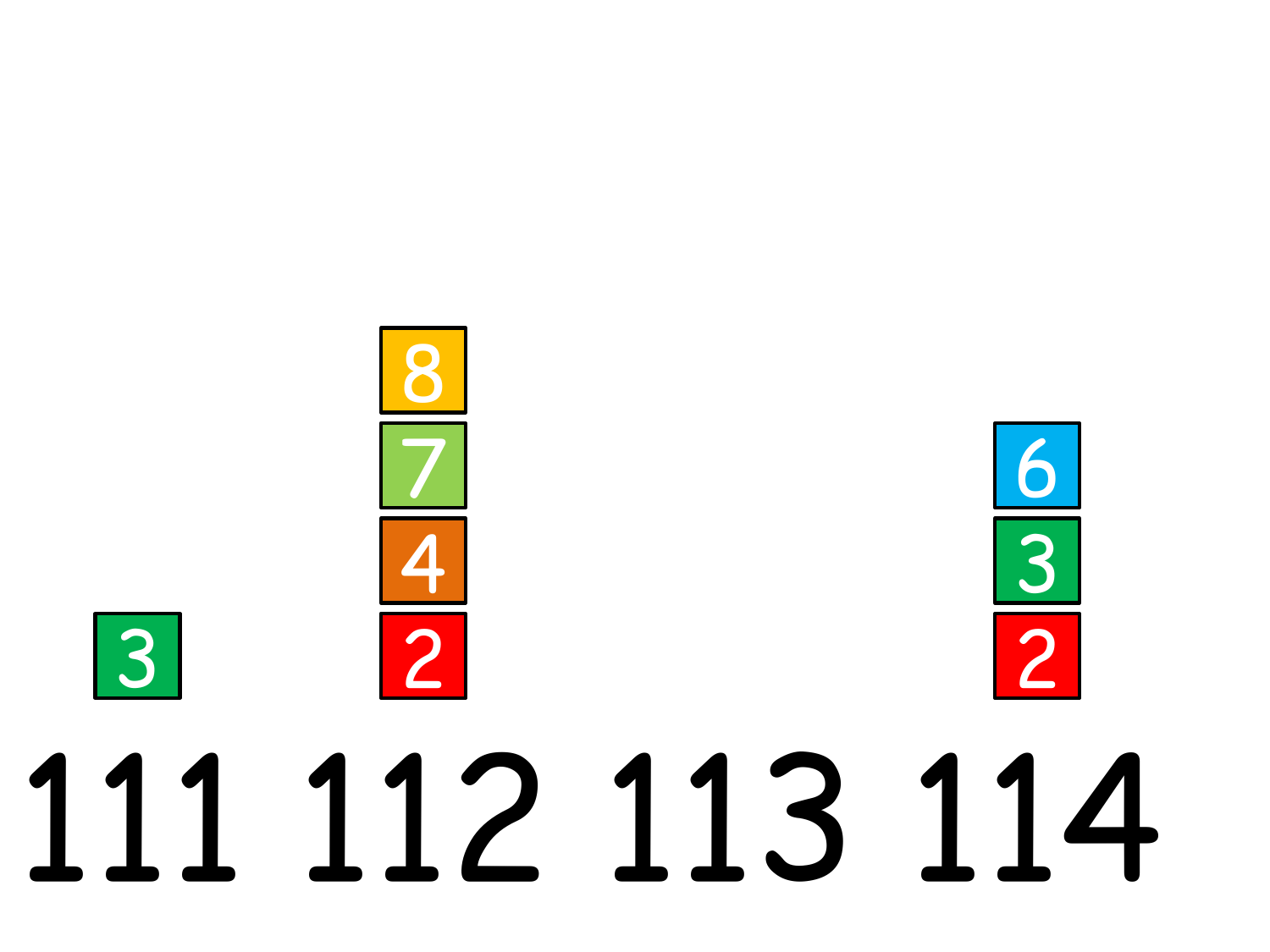

8
7
4
2
6
3
2
3
 111 112 113 114